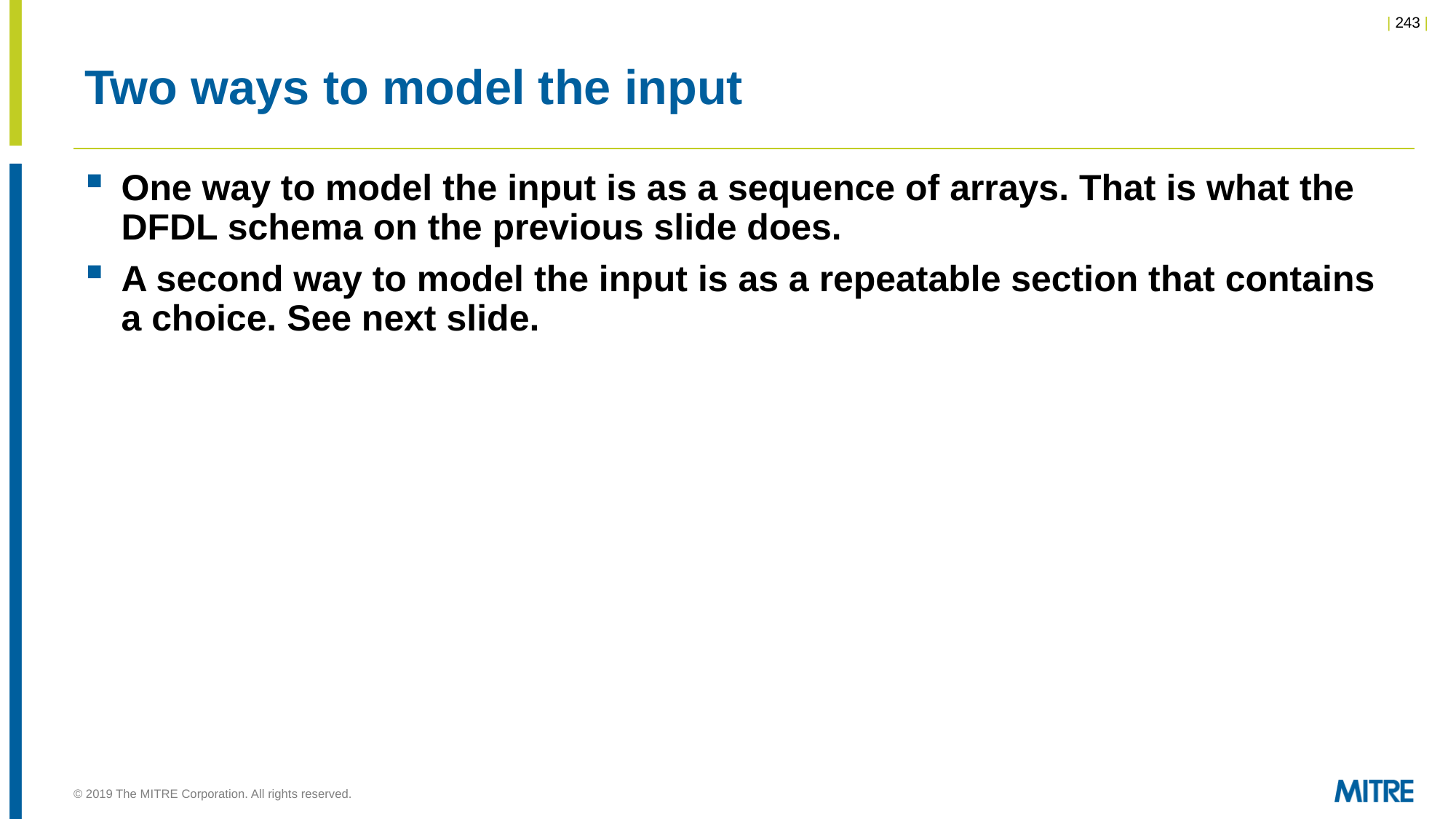

# Two ways to model the input
One way to model the input is as a sequence of arrays. That is what the DFDL schema on the previous slide does.
A second way to model the input is as a repeatable section that contains a choice. See next slide.
© 2019 The MITRE Corporation. All rights reserved.